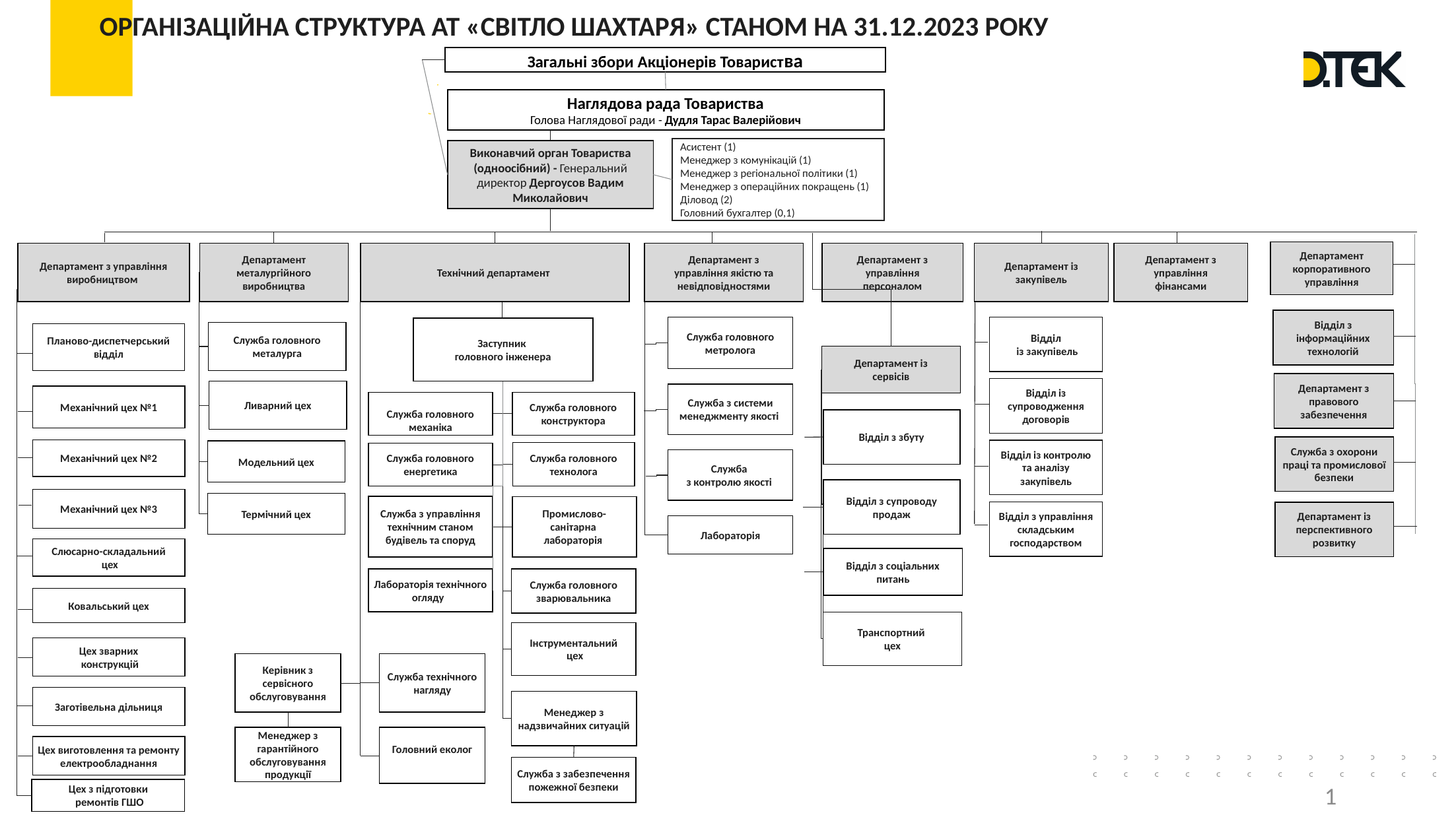

# Організаційна структура АТ «СВІТЛО ШАХТАРЯ» станом на 31.12.2023 року
Загальні збори Акціонерів Товариства
Наглядова рада Товариства
Голова Наглядової ради - Дудля Тарас Валерійович
Асистент (1)
Менеджер з комунікацій (1)
Менеджер з регіональної політики (1)
Менеджер з операційних покращень (1)
Діловод (2)
Головний бухгалтер (0,1)
Виконавчий орган Товариства (одноосібний) - Генеральний директор Дергоусов Вадим Миколайович
Департамент корпоративного управління
Департамент з управління виробництвом
Департамент металургійного виробництва
Технічний департамент
Департамент з управління якістю та невідповідностями
Департамент з управління персоналом
Департамент із закупівель
Департамент з управління фінансами
Відділ з інформаційних технологій
Служба головного метролога
Відділ
 із закупівель
Заступник
головного інженера
Служба головного металурга
Планово-диспетчерський відділ
Департамент із сервісів
Департамент з правового забезпечення
Відділ із супроводження договорів
Ливарний цех
Служба з системи менеджменту якості
Механічний цех №1

Служба головного механіка
Служба головного конструктора
Відділ з збуту
Служба з охорони праці та промислової безпеки
Механічний цех №2
Відділ із контролю та аналізу закупівель
Модельний цех
Служба головного технолога
Служба головного енергетика
Служба
з контролю якості
Відділ з супроводу продаж
Механічний цех №3
Термічний цех

Служба з управління технічним станом будівель та споруд

Промислово-санітарна
лабораторія
Відділ з управління складським господарством
Департамент із перспективного розвитку
Лабораторія
Слюсарно-складальний
 цех
Відділ з соціальних питань
Лабораторія технічного огляду
Служба головного зварювальника
Ковальський цех
Транспортний
цех
Інструментальний
 цех
Цех зварних
 конструкцій
Керівник з сервісного обслуговування
Служба технічного нагляду
Заготівельна дільниця
Менеджер з надзвичайних ситуацій
Менеджер з гарантійного обслуговування продукції
Головний еколог

Цех виготовлення та ремонту електрообладнання
Служба з забезпечення пожежної безпеки
Цех з підготовки
 ремонтів ГШО